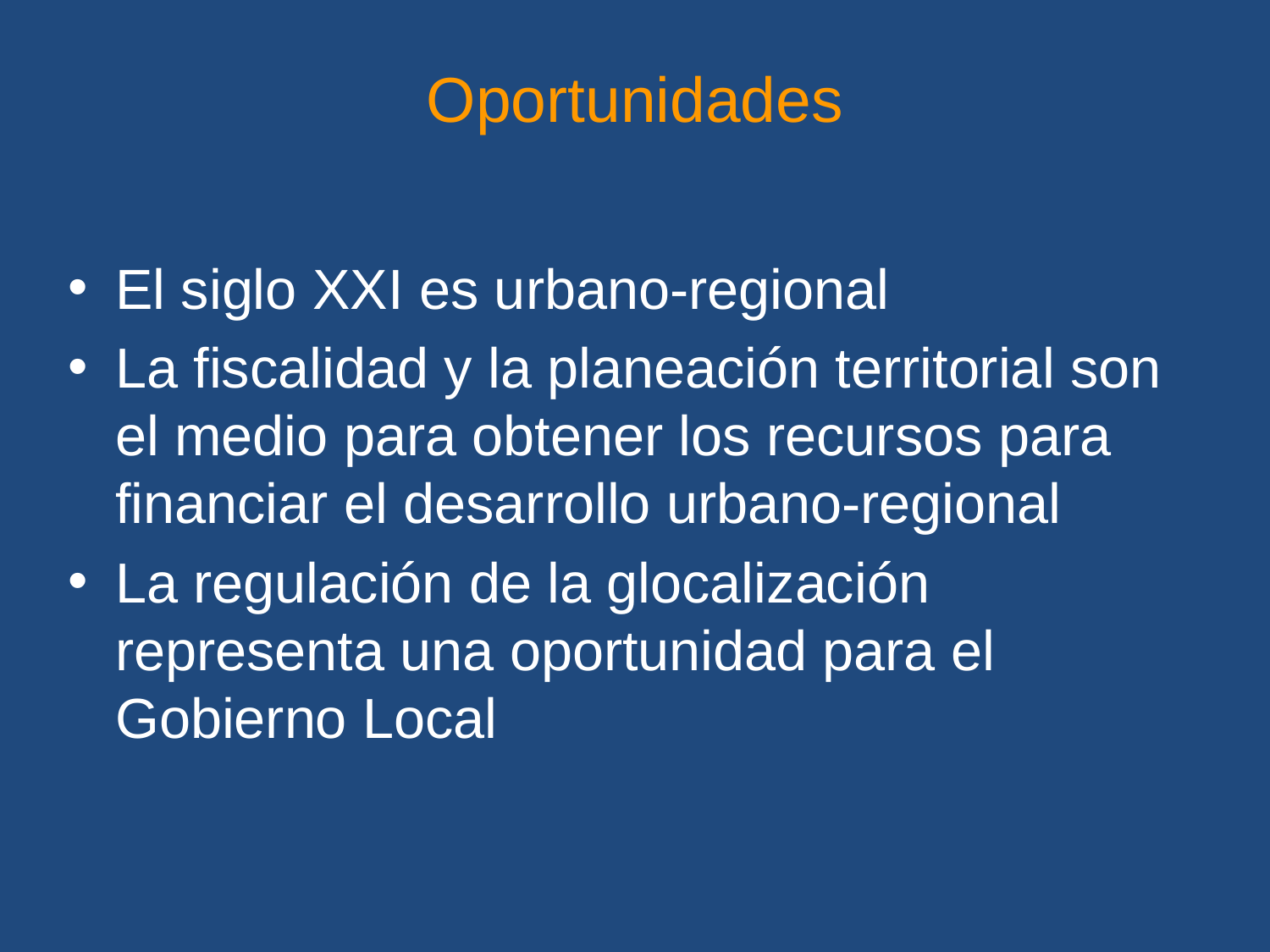

# Oportunidades
El siglo XXI es urbano-regional
La fiscalidad y la planeación territorial son el medio para obtener los recursos para financiar el desarrollo urbano-regional
La regulación de la glocalización representa una oportunidad para el Gobierno Local